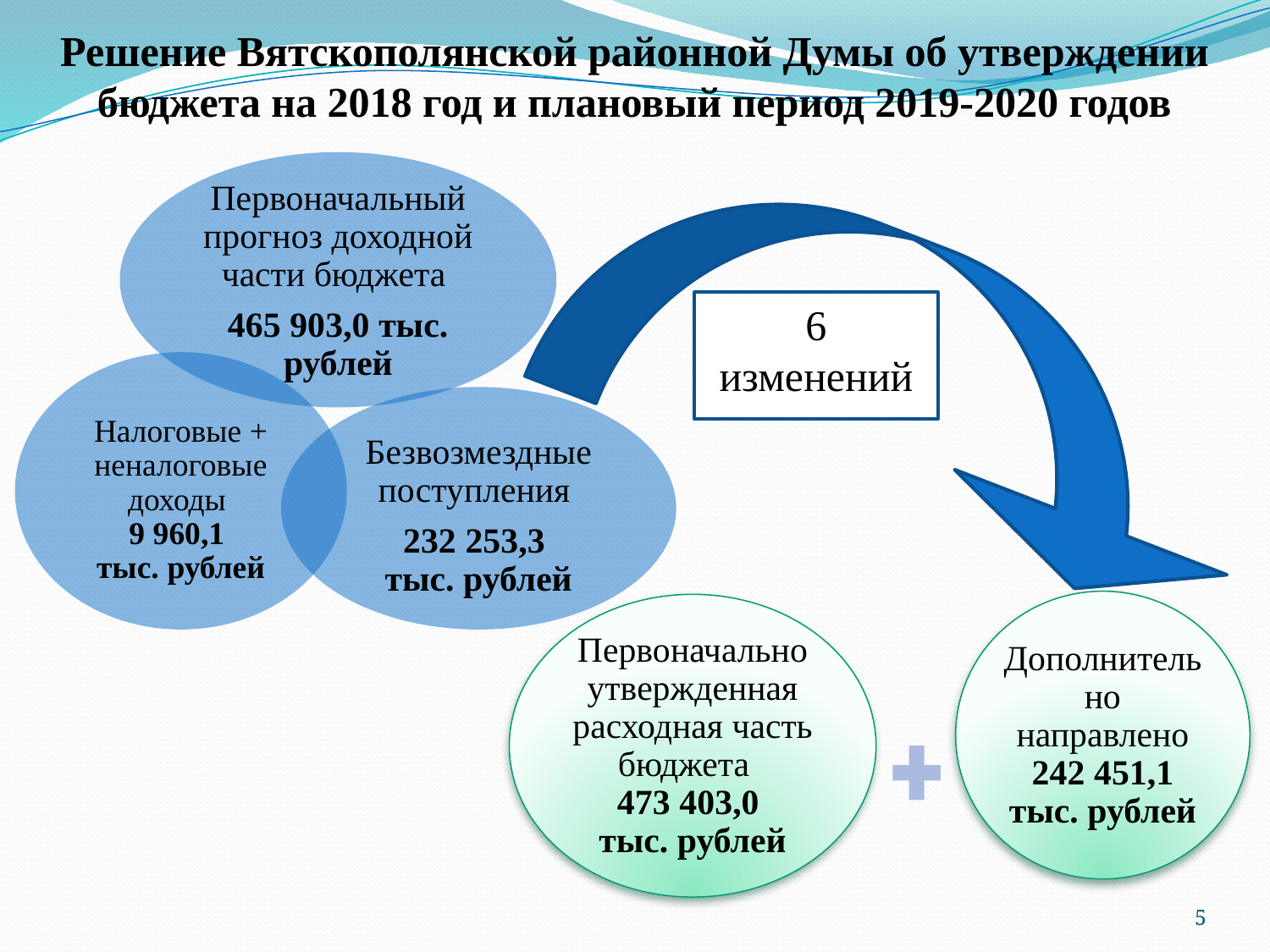

# Решение Вятскополянской районной Думы об утверждении бюджета на 2018 год и плановый период 2019-2020 годов

Первоначальный прогноз доходной части бюджета
465 903,0 тыс. рублей
Безвозмездные поступления
232 253,3
тыс. рублей
Налоговые + неналоговые доходы
9 960,1
тыс. рублей

6 изменений
Первоначально утвержденная расходная часть бюджета
473 403,0
тыс. рублей

Дополнительно направлено
242 451,1 тыс. рублей
5